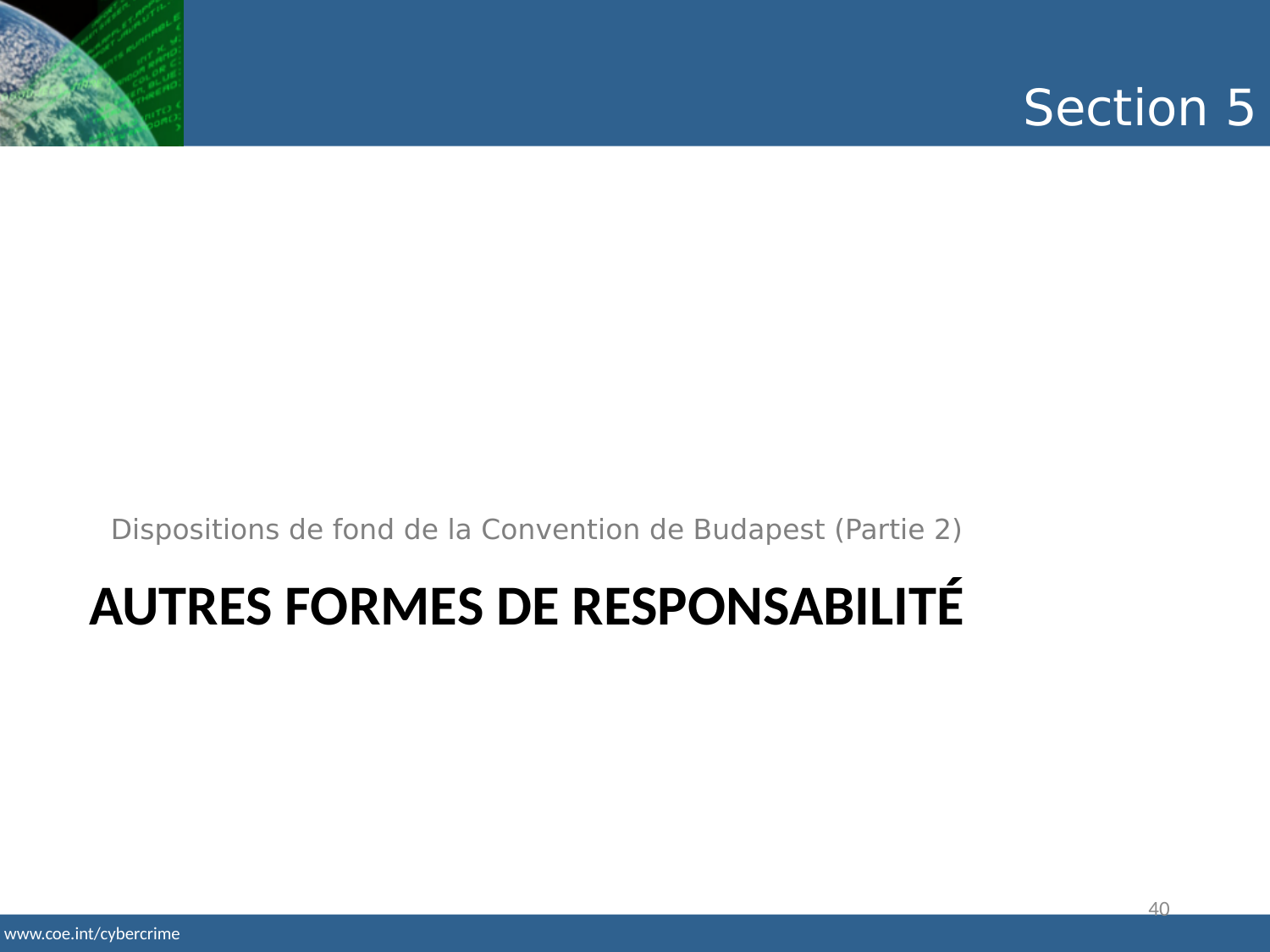

Section 5

Dispositions de fond de la Convention de Budapest (Partie 2)
# Autres formes de responsabilité
40